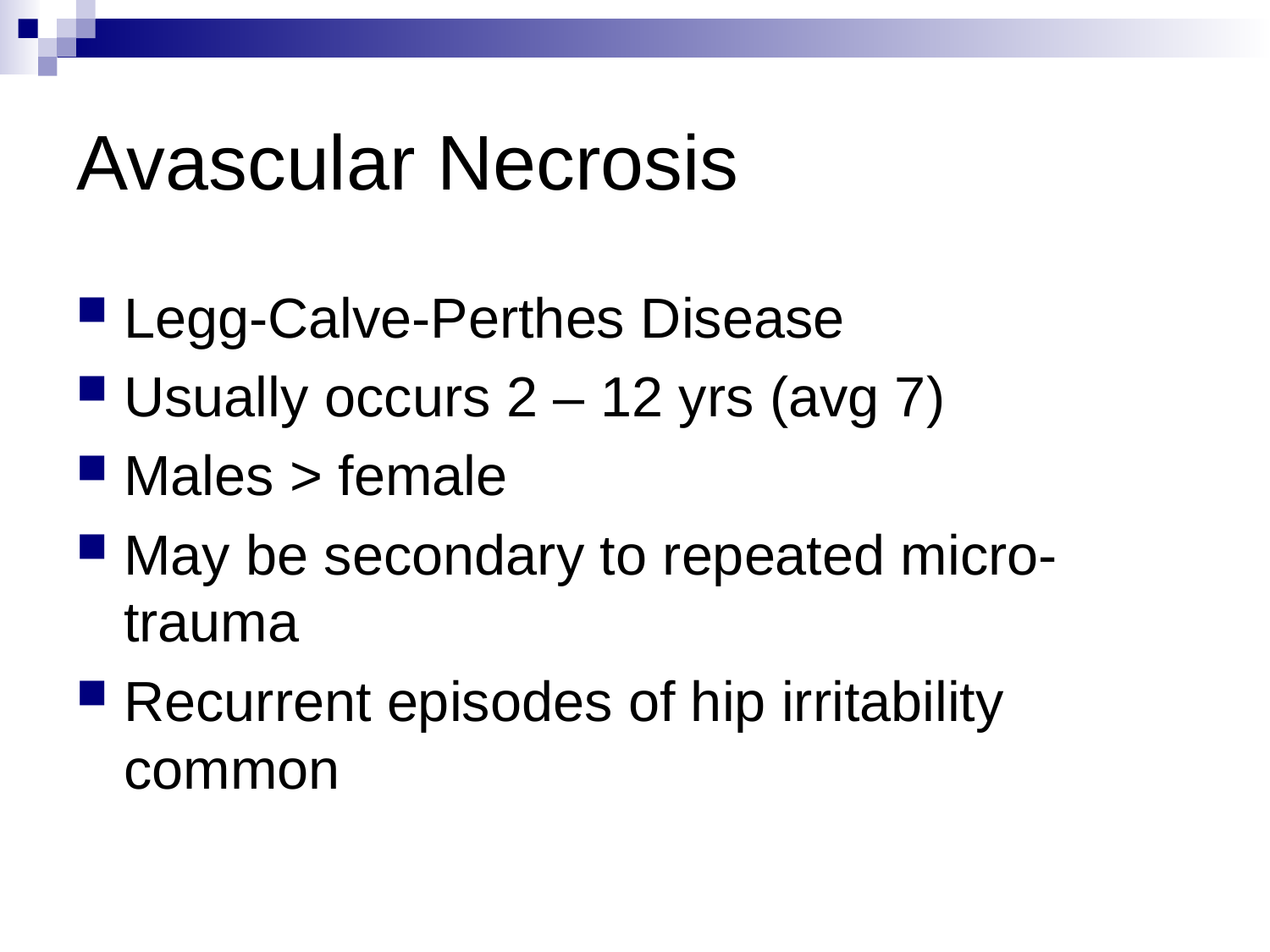

# Avascular Necrosis
Legg-Calve-Perthes Disease
Usually occurs 2 – 12 yrs (avg 7)
Males > female
May be secondary to repeated micro-trauma
Recurrent episodes of hip irritability common